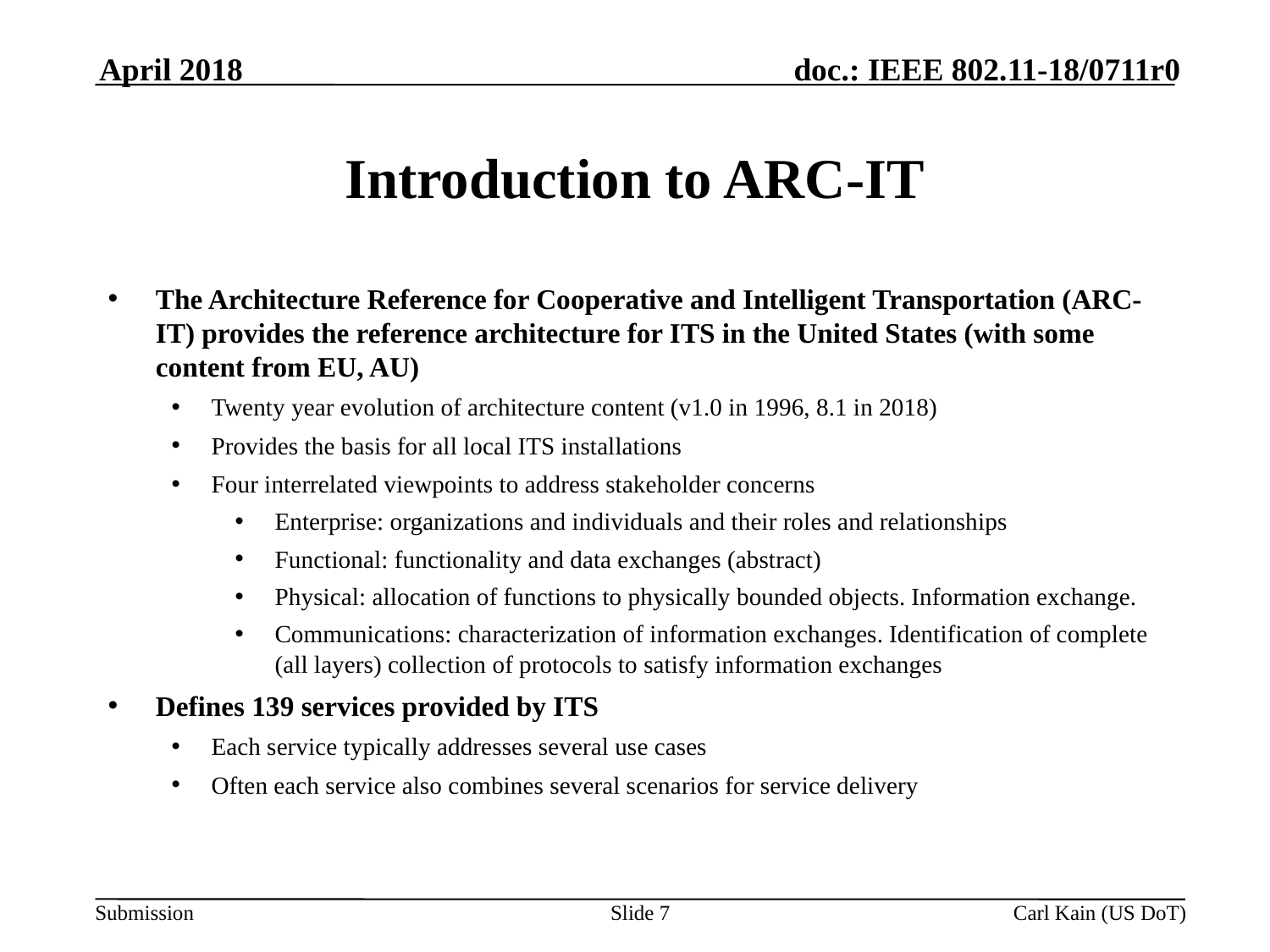

April 2018
# Introduction to ARC-IT
The Architecture Reference for Cooperative and Intelligent Transportation (ARC-IT) provides the reference architecture for ITS in the United States (with some content from EU, AU)
Twenty year evolution of architecture content (v1.0 in 1996, 8.1 in 2018)
Provides the basis for all local ITS installations
Four interrelated viewpoints to address stakeholder concerns
Enterprise: organizations and individuals and their roles and relationships
Functional: functionality and data exchanges (abstract)
Physical: allocation of functions to physically bounded objects. Information exchange.
Communications: characterization of information exchanges. Identification of complete (all layers) collection of protocols to satisfy information exchanges
Defines 139 services provided by ITS
Each service typically addresses several use cases
Often each service also combines several scenarios for service delivery

Slide 7
Carl Kain (US DoT)